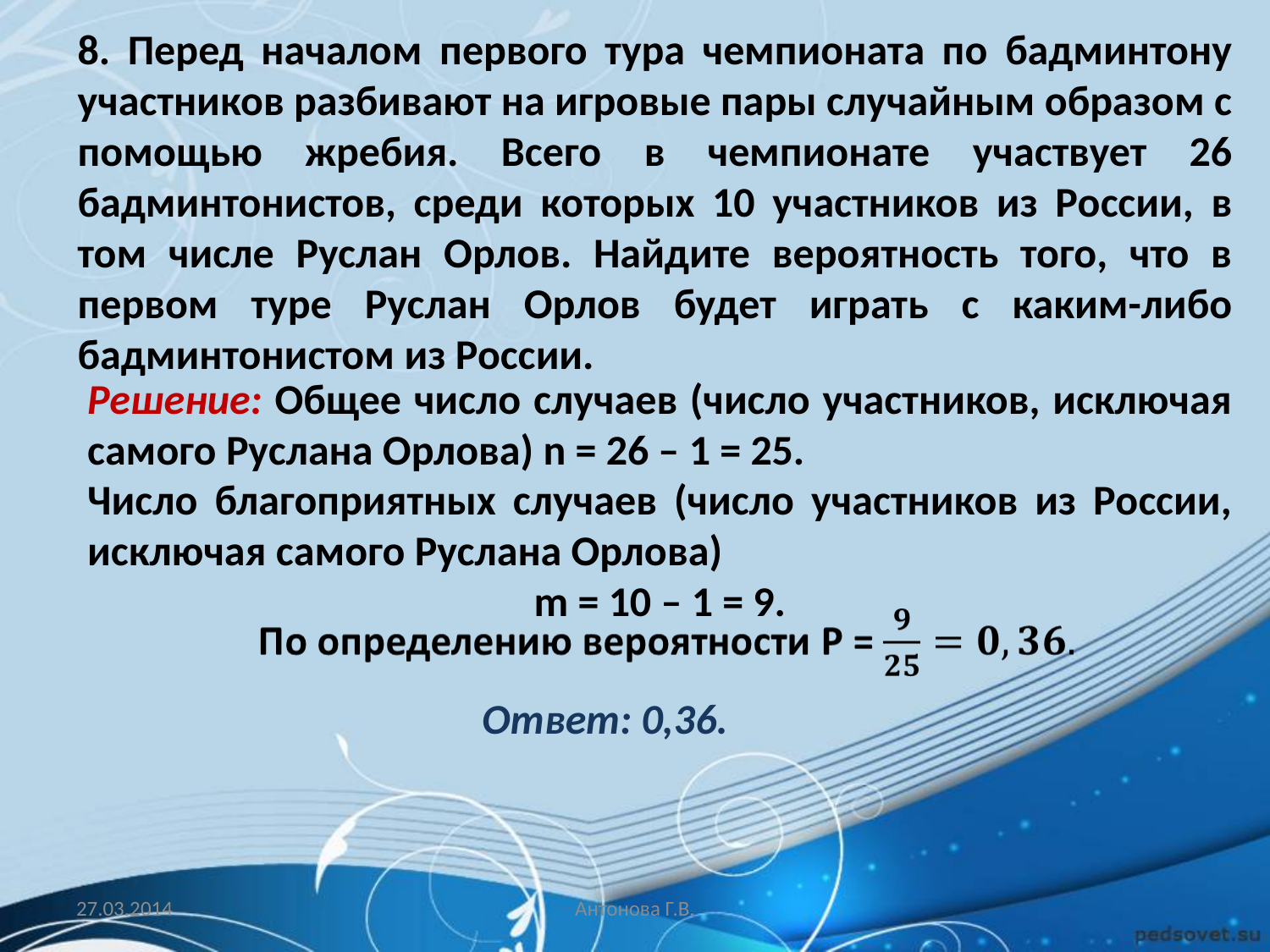

8. Перед началом первого тура чемпионата по бадминтону участников разбивают на игровые пары случайным образом с помощью жребия. Всего в чемпионате участвует 26 бадминтонистов, среди которых 10 участников из России, в том числе Руслан Орлов. Найдите вероятность того, что в первом туре Руслан Орлов будет играть с каким-либо бадминтонистом из России.
Решение: Общее число случаев (число участников, исключая самого Руслана Орлова) n = 26 – 1 = 25.
Число благоприятных случаев (число участников из России, исключая самого Руслана Орлова)
m = 10 – 1 = 9.

Ответ: 0,36.
27.03.2014
Антонова Г.В.